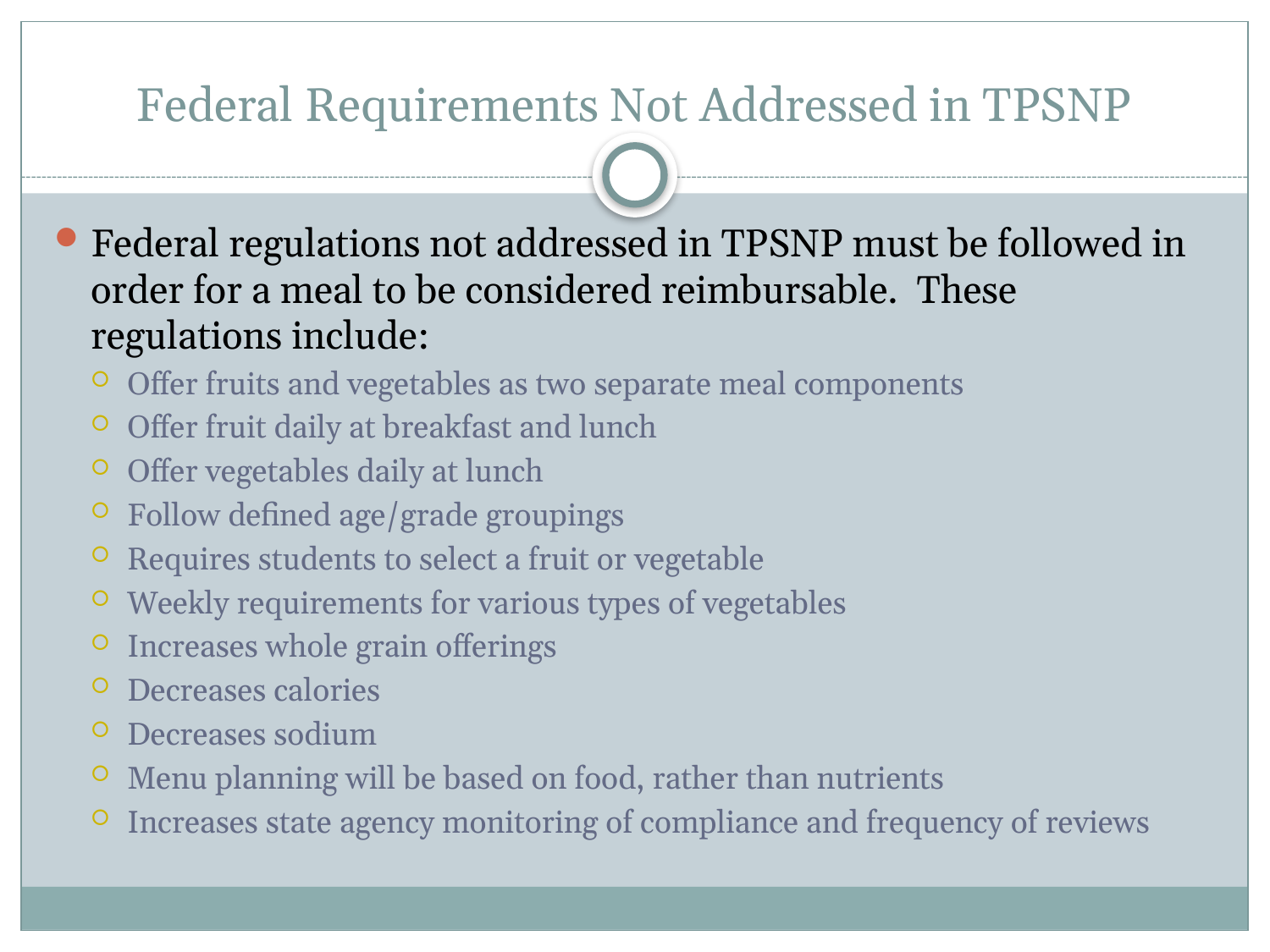

# Federal Requirements Not Addressed in TPSNP
Federal regulations not addressed in TPSNP must be followed in order for a meal to be considered reimbursable.  These regulations include:
Offer fruits and vegetables as two separate meal components
Offer fruit daily at breakfast and lunch
Offer vegetables daily at lunch
Follow defined age/grade groupings
Requires students to select a fruit or vegetable
Weekly requirements for various types of vegetables
Increases whole grain offerings
Decreases calories
Decreases sodium
Menu planning will be based on food, rather than nutrients
Increases state agency monitoring of compliance and frequency of reviews